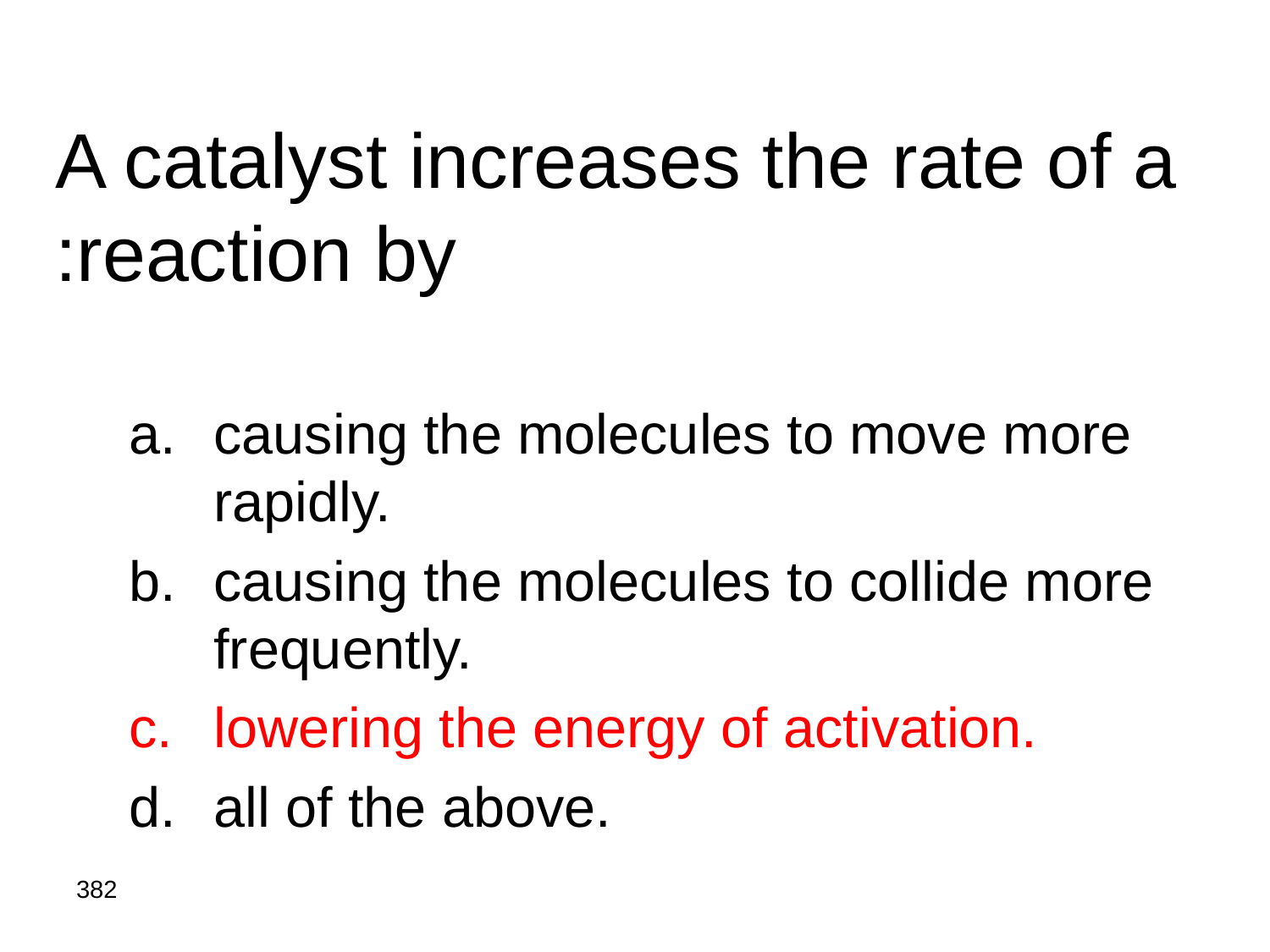

# A catalyst increases the rate of a reaction by:
causing the molecules to move more rapidly.
causing the molecules to collide more frequently.
lowering the energy of activation.
all of the above.
382